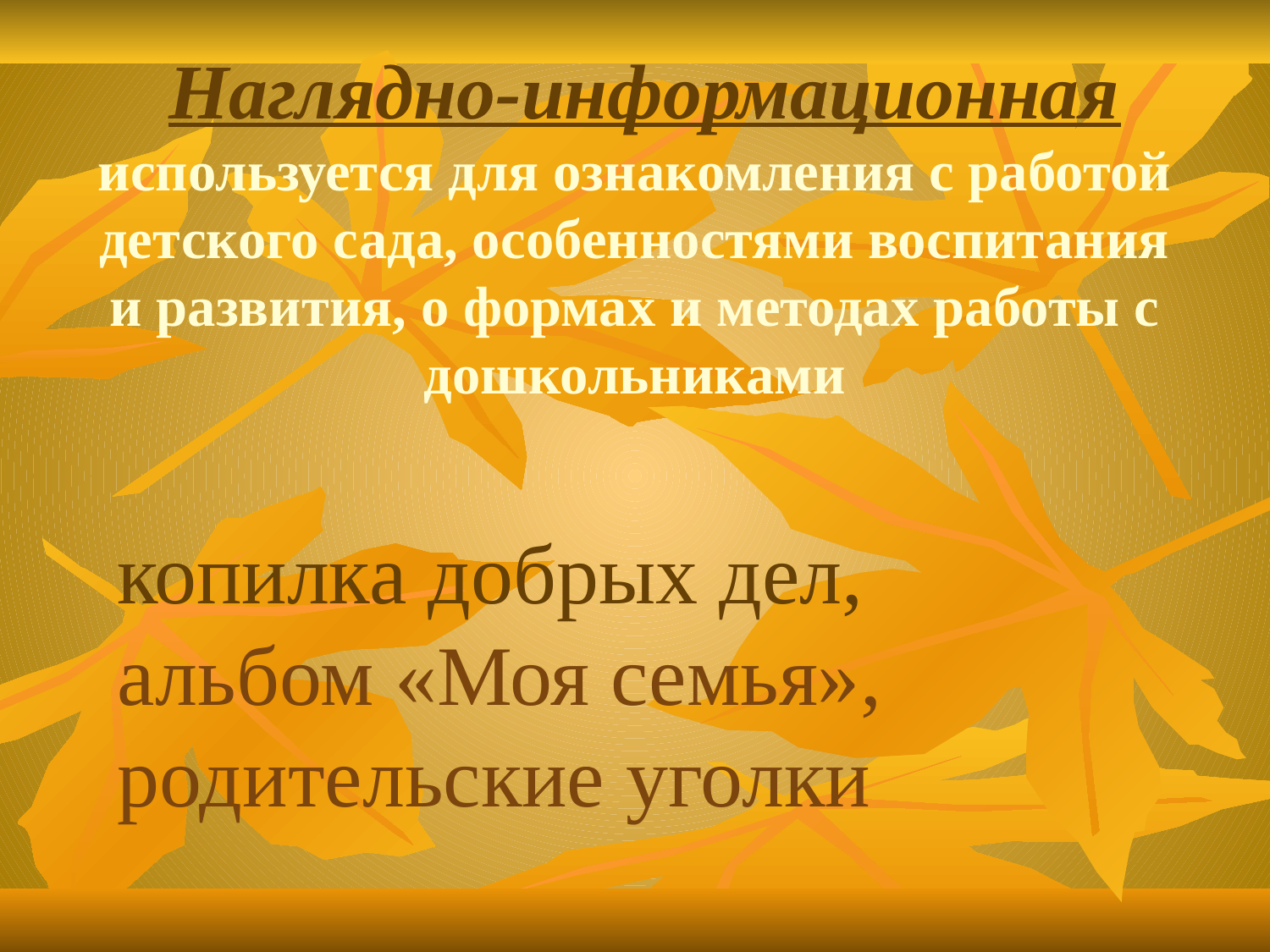

# Наглядно-информационная используется для ознакомления с работой детского сада, особенностями воспитания и развития, о формах и методах работы с дошкольниками

копилка добрых дел,
альбом «Моя семья», родительские уголки